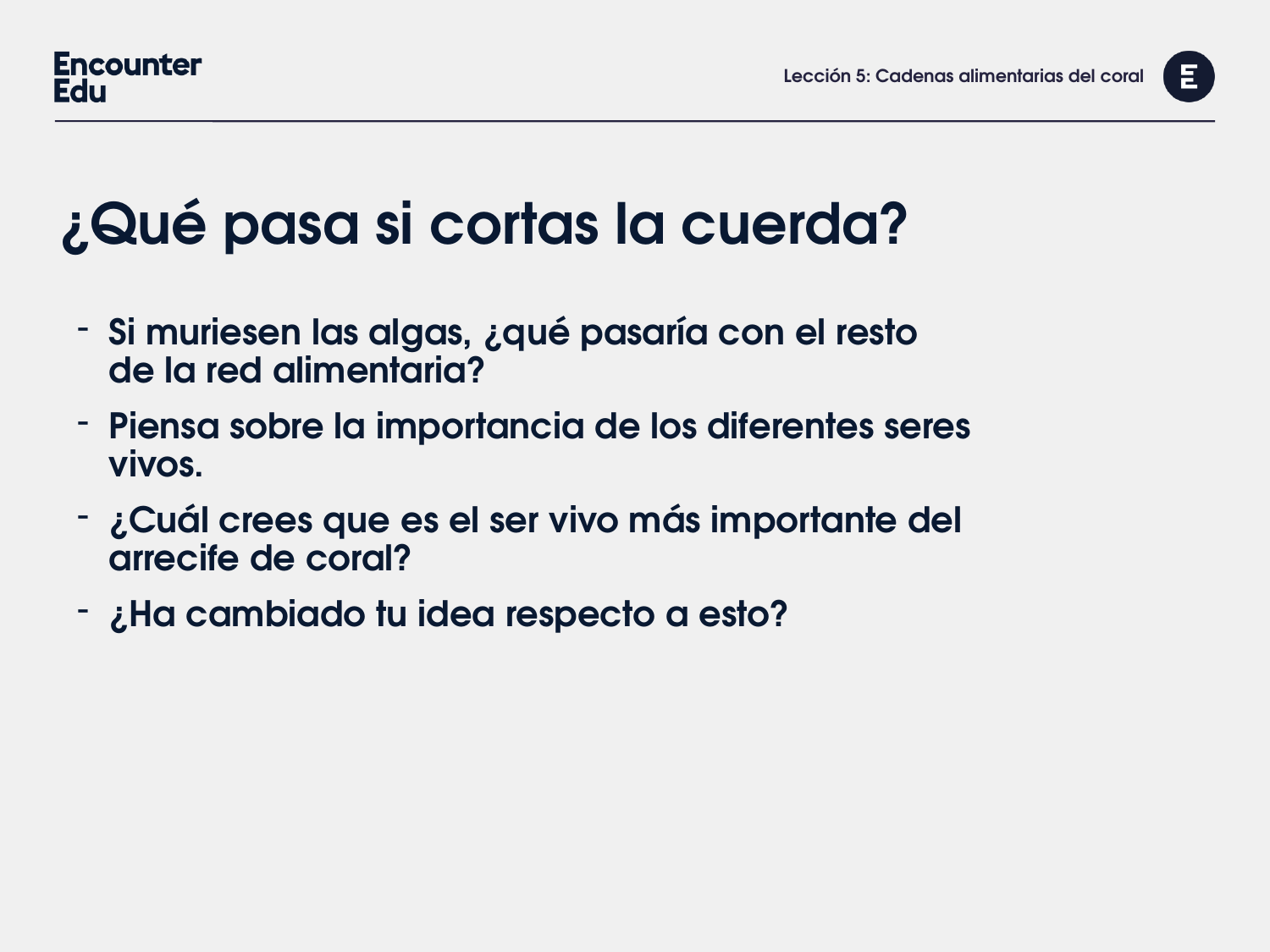

# Lección 5: Cadenas alimentarias del coral
¿Qué pasa si cortas la cuerda?
Si muriesen las algas, ¿qué pasaría con el resto
de la red alimentaria?
Piensa sobre la importancia de los diferentes seres vivos.
¿Cuál crees que es el ser vivo más importante del arrecife de coral?
¿Ha cambiado tu idea respecto a esto?